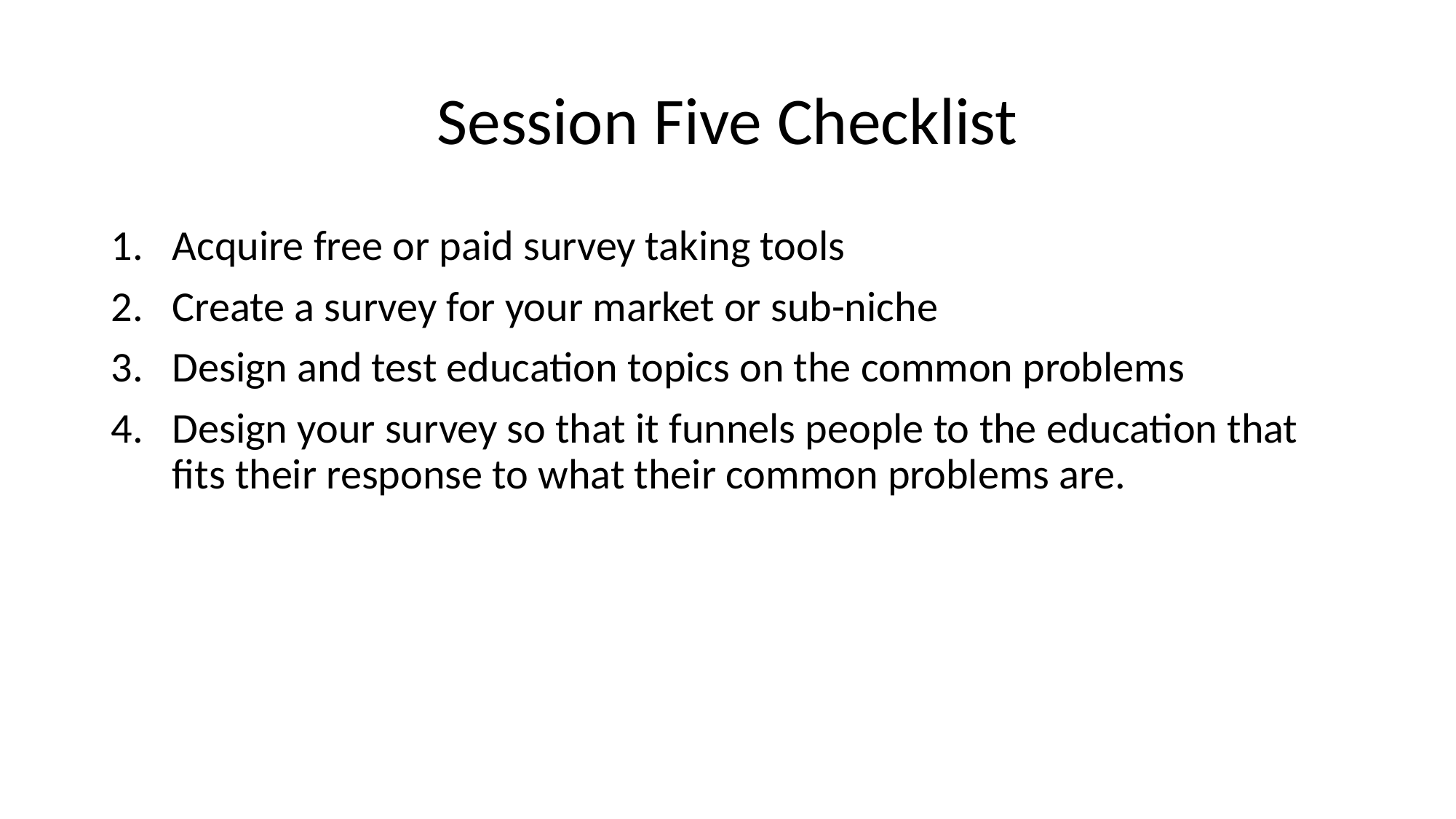

# Session Five Checklist
Acquire free or paid survey taking tools
Create a survey for your market or sub-niche
Design and test education topics on the common problems
Design your survey so that it funnels people to the education that fits their response to what their common problems are.